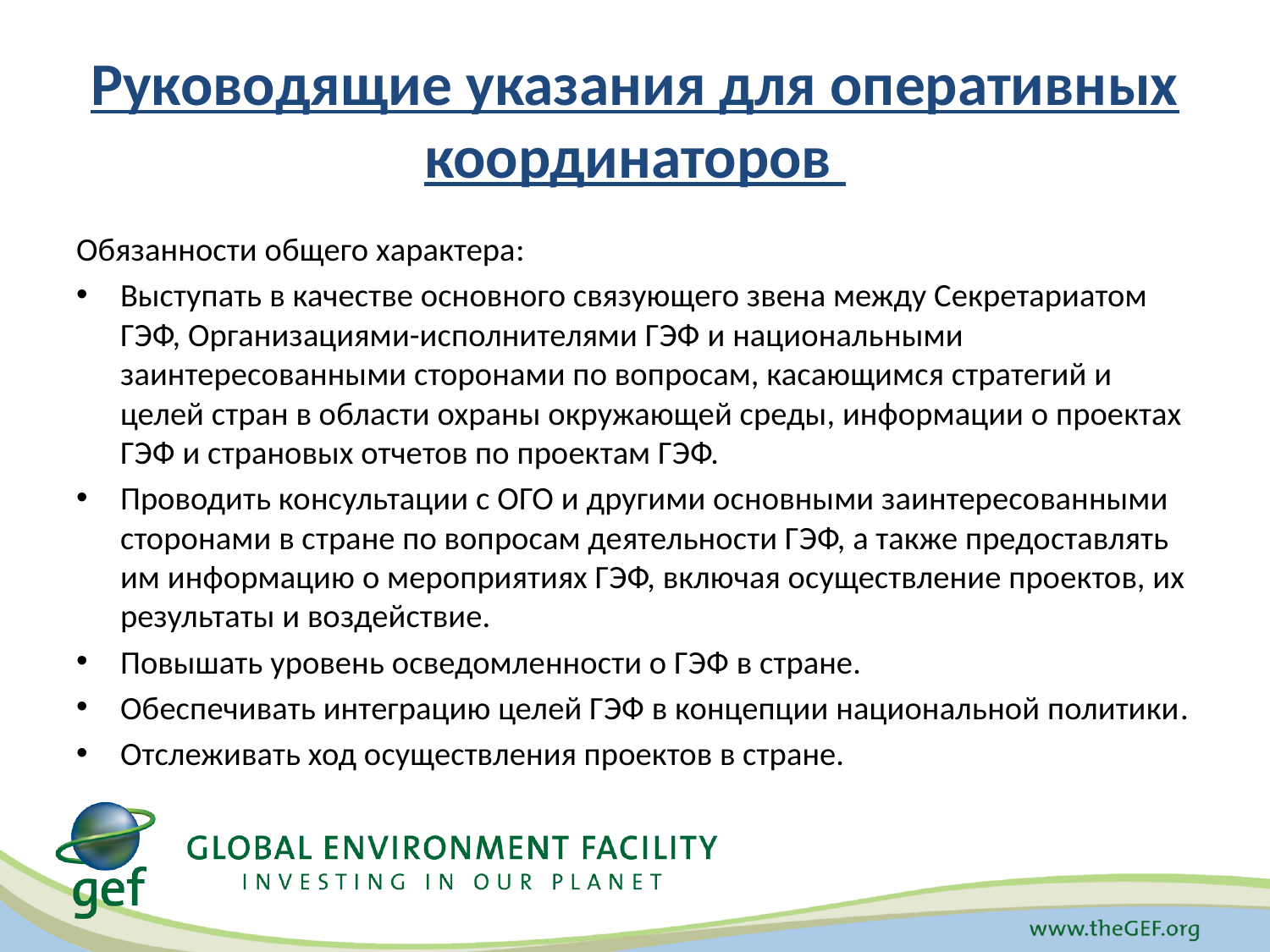

# Руководящие указания для оперативных координаторов
Обязанности общего характера:
Выступать в качестве основного связующего звена между Секретариатом ГЭФ, Организациями-исполнителями ГЭФ и национальными заинтересованными сторонами по вопросам, касающимся стратегий и целей стран в области охраны окружающей среды, информации о проектах ГЭФ и страновых отчетов по проектам ГЭФ.
Проводить консультации с ОГО и другими основными заинтересованными сторонами в стране по вопросам деятельности ГЭФ, а также предоставлять им информацию о мероприятиях ГЭФ, включая осуществление проектов, их результаты и воздействие.
Повышать уровень осведомленности о ГЭФ в стране.
Обеспечивать интеграцию целей ГЭФ в концепции национальной политики.
Отслеживать ход осуществления проектов в стране.